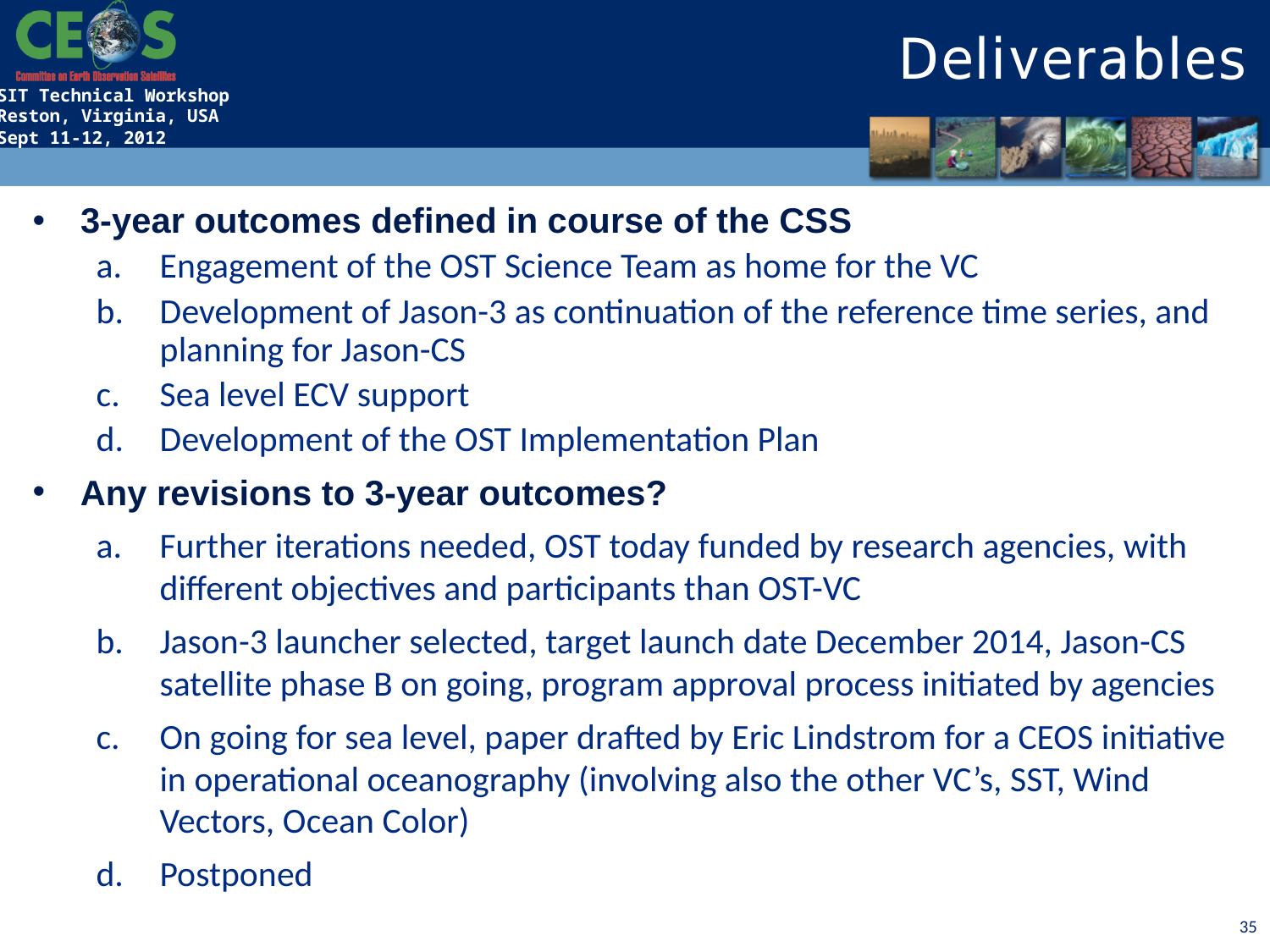

Deliverables
3-year outcomes defined in course of the CSS
Engagement of the OST Science Team as home for the VC
Development of Jason-3 as continuation of the reference time series, and planning for Jason-CS
Sea level ECV support
Development of the OST Implementation Plan
Any revisions to 3-year outcomes?
Further iterations needed, OST today funded by research agencies, with different objectives and participants than OST-VC
Jason-3 launcher selected, target launch date December 2014, Jason-CS satellite phase B on going, program approval process initiated by agencies
On going for sea level, paper drafted by Eric Lindstrom for a CEOS initiative in operational oceanography (involving also the other VC’s, SST, Wind Vectors, Ocean Color)
Postponed

35